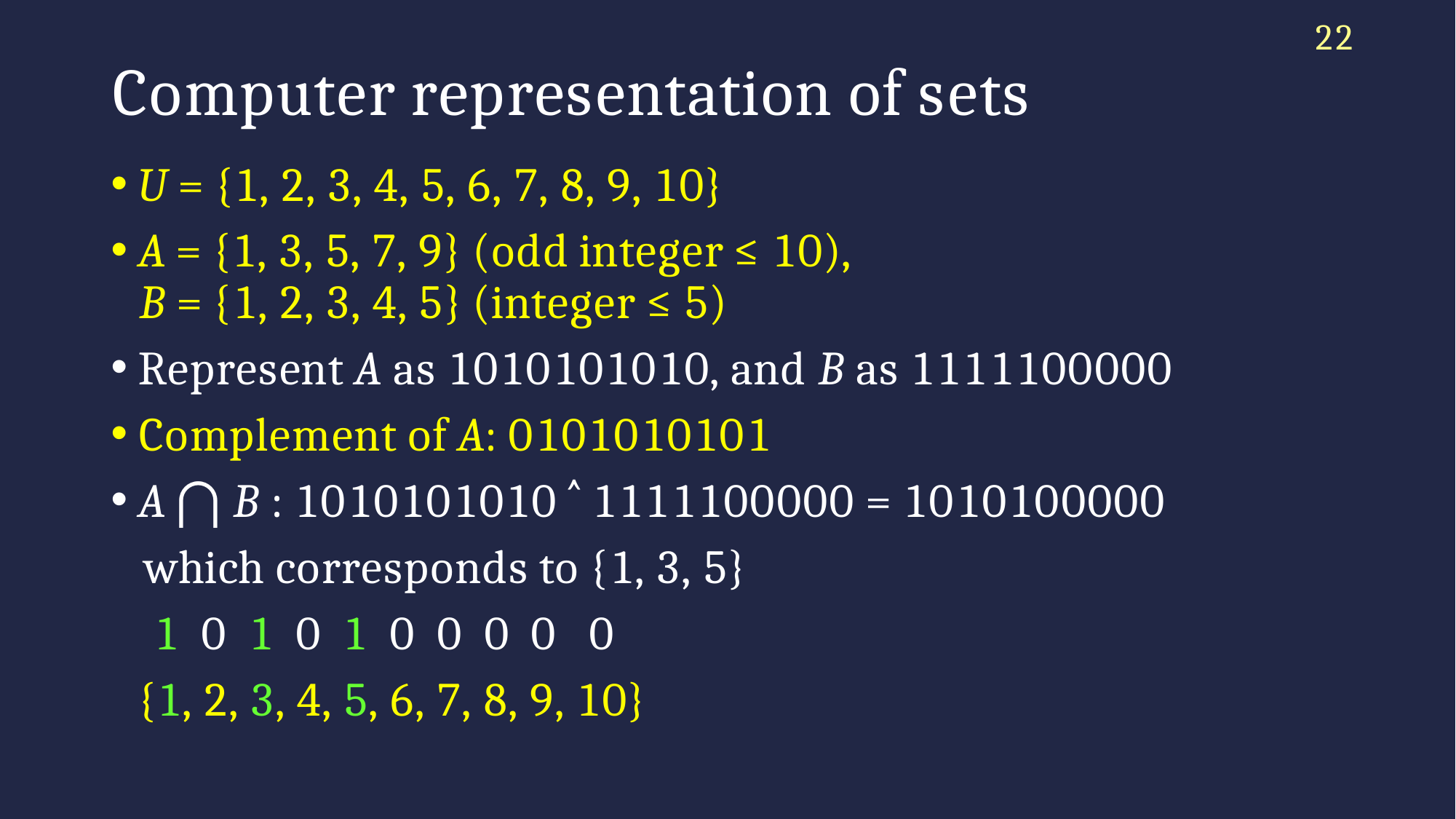

22
# Computer representation of sets
U = {1, 2, 3, 4, 5, 6, 7, 8, 9, 10}
A = {1, 3, 5, 7, 9} (odd integer ≤ 10),
B = {1, 2, 3, 4, 5} (integer ≤ 5)
Represent A as 1010101010, and B as 1111100000
Complement of A: 0101010101
A ⋂ B : 1010101010 ˄ 1111100000 = 1010100000
   which corresponds to {1, 3, 5}
			  1  0  1  0  1  0  0  0  0   0
			{1, 2, 3, 4, 5, 6, 7, 8, 9, 10}